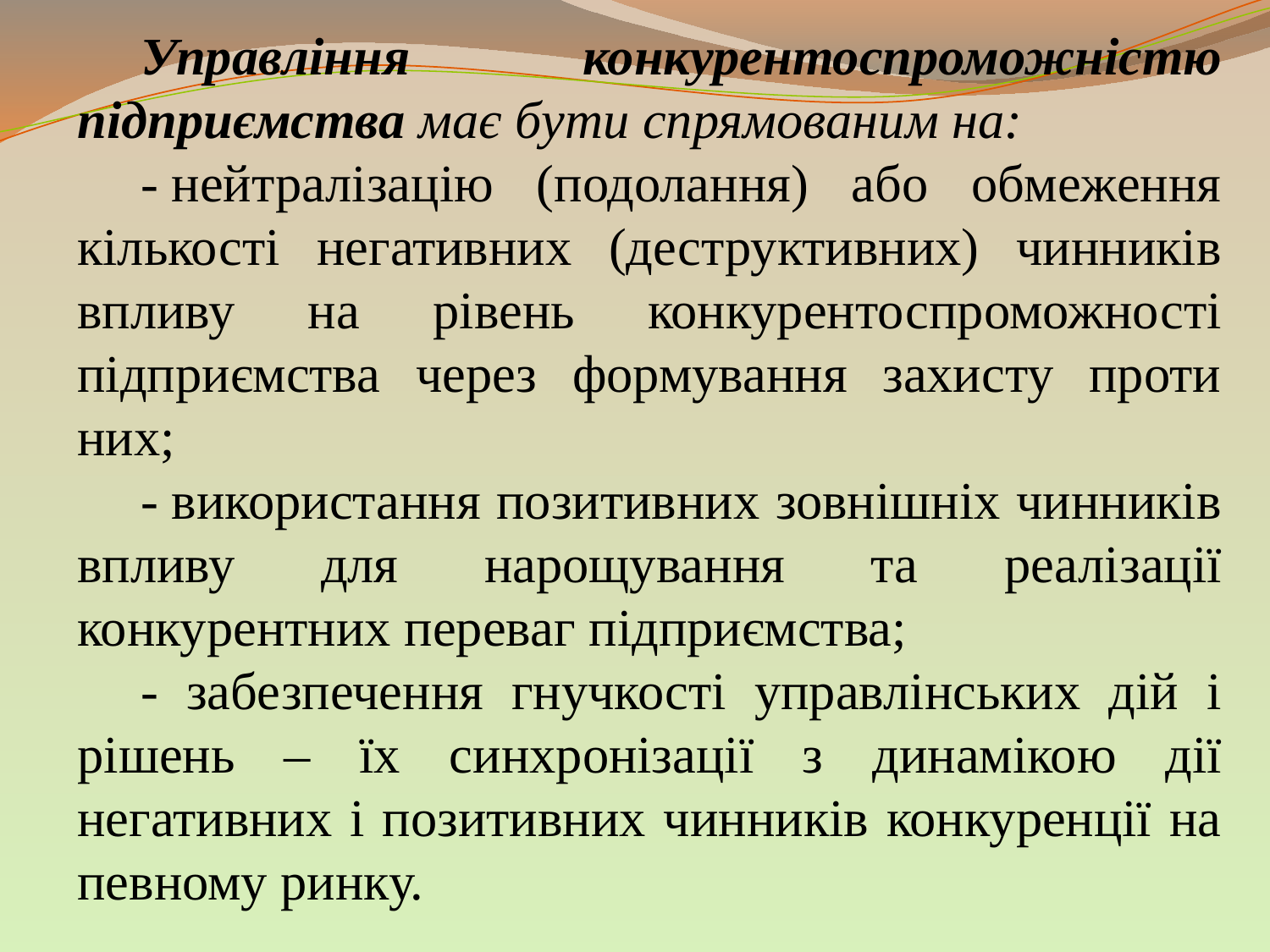

Управління конкурентоспроможністю підприємства має бути спрямованим на:
- нейтралізацію (подолання) або обмеження кількості негативних (деструктивних) чинників впливу на рівень конкурентоспроможності підприємства через формування захисту проти них;
- використання позитивних зовнішніх чинників впливу для нарощування та реалізації конкурентних переваг підприємства;
- забезпечення гнучкості управлінських дій і рішень – їх синхронізації з динамікою дії негативних і позитивних чинників конкуренції на певному ринку.